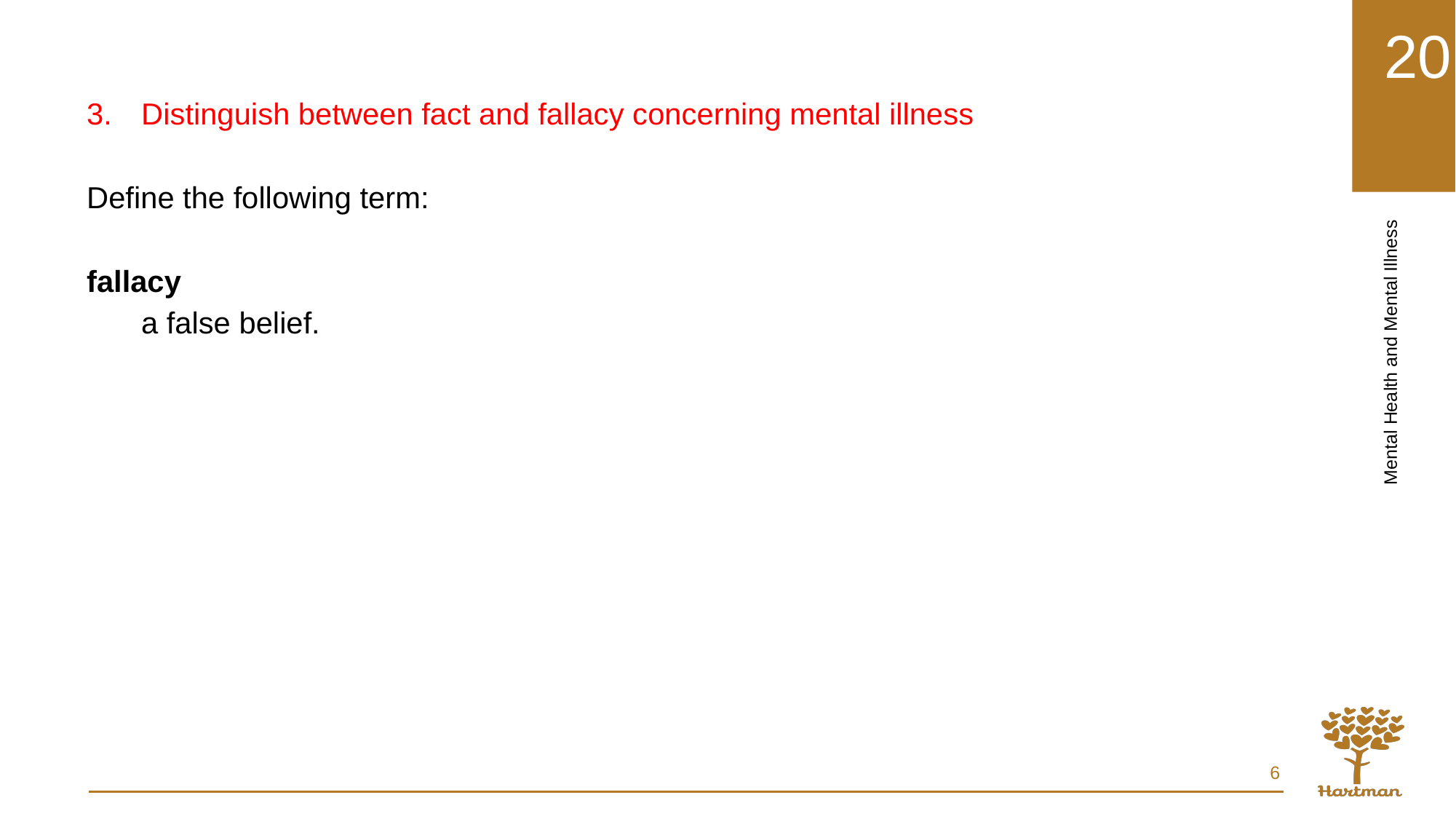

Distinguish between fact and fallacy concerning mental illness

Define the following term:

fallacy
a false belief.

6